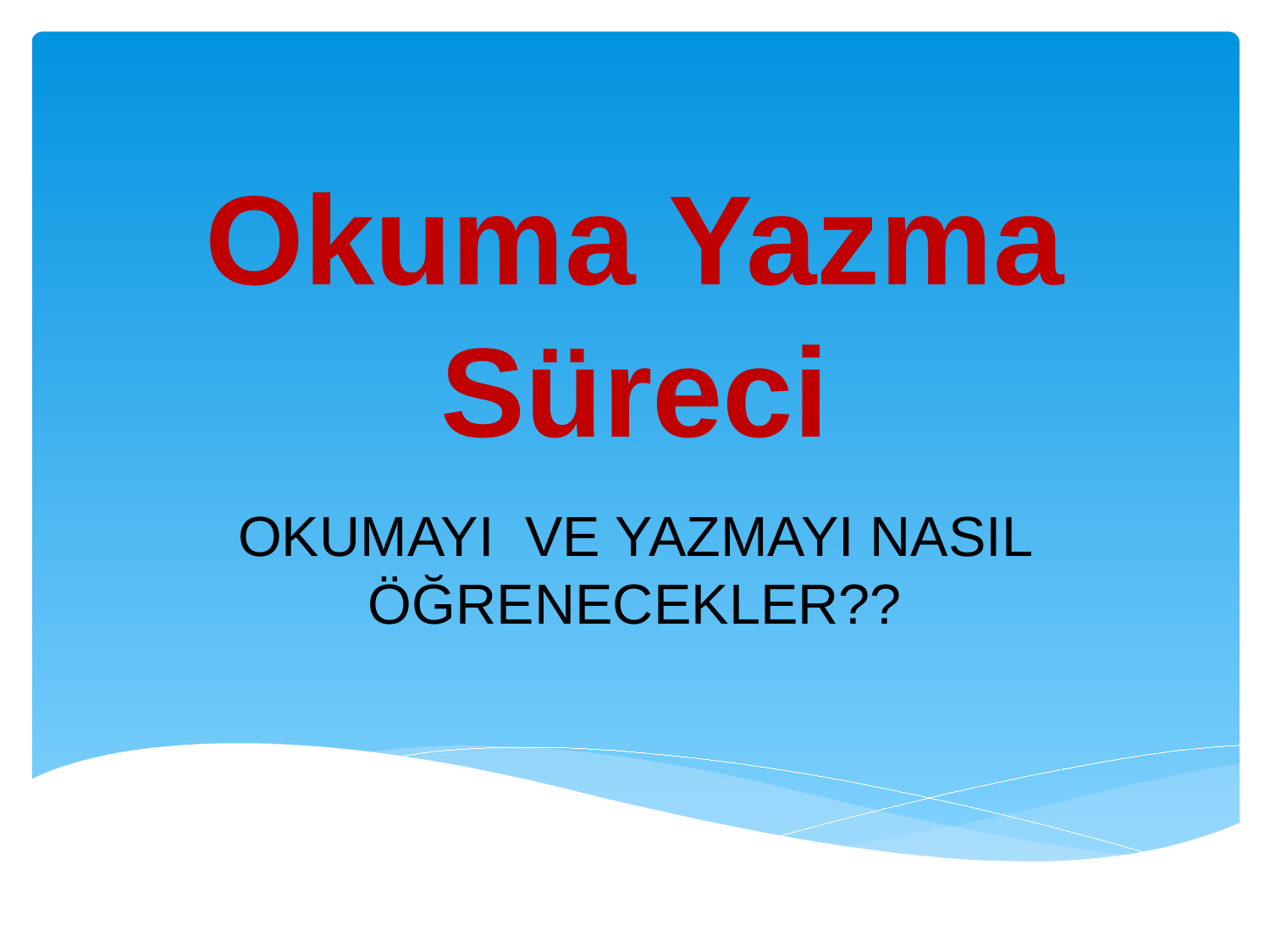

# Okuma Yazma Süreci
OKUMAYI  VE YAZMAYI NASIL ÖĞRENECEKLER??